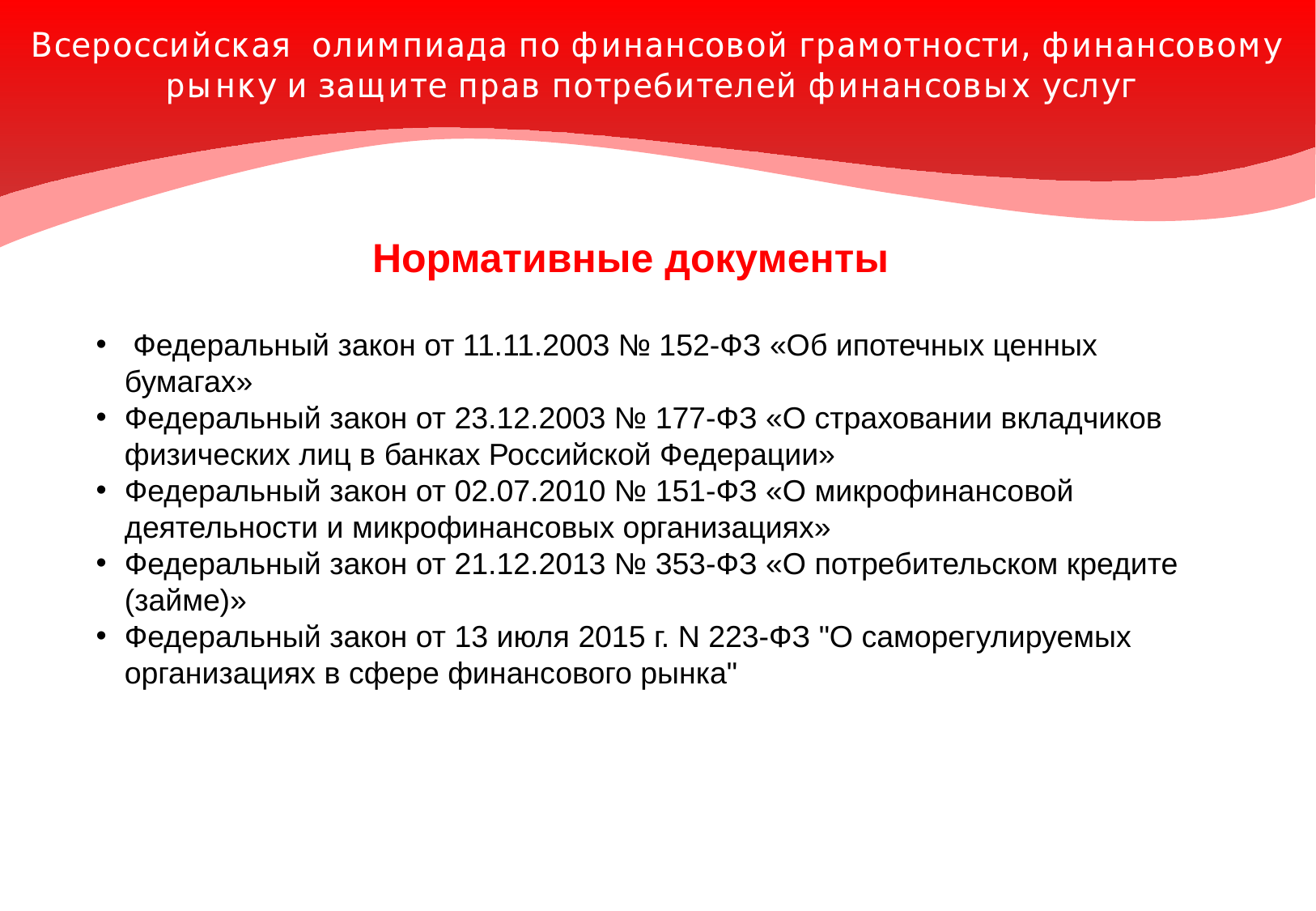

Всероссийская  олимпиада по финансовой грамотности, финансовому рынку и защите прав потребителей финансовых услуг
Нормативные документы

 Федеральный закон от 11.11.2003 № 152-ФЗ «Об ипотечных ценных бумагах»
Федеральный закон от 23.12.2003 № 177-ФЗ «О страховании вкладчиков физических лиц в банках Российской Федерации»
Федеральный закон от 02.07.2010 № 151-ФЗ «О микрофинансовой деятельности и микрофинансовых организациях»
Федеральный закон от 21.12.2013 № 353-ФЗ «О потребительском кредите (займе)»
Федеральный закон от 13 июля 2015 г. N 223-ФЗ "О саморегулируемых организациях в сфере финансового рынка"